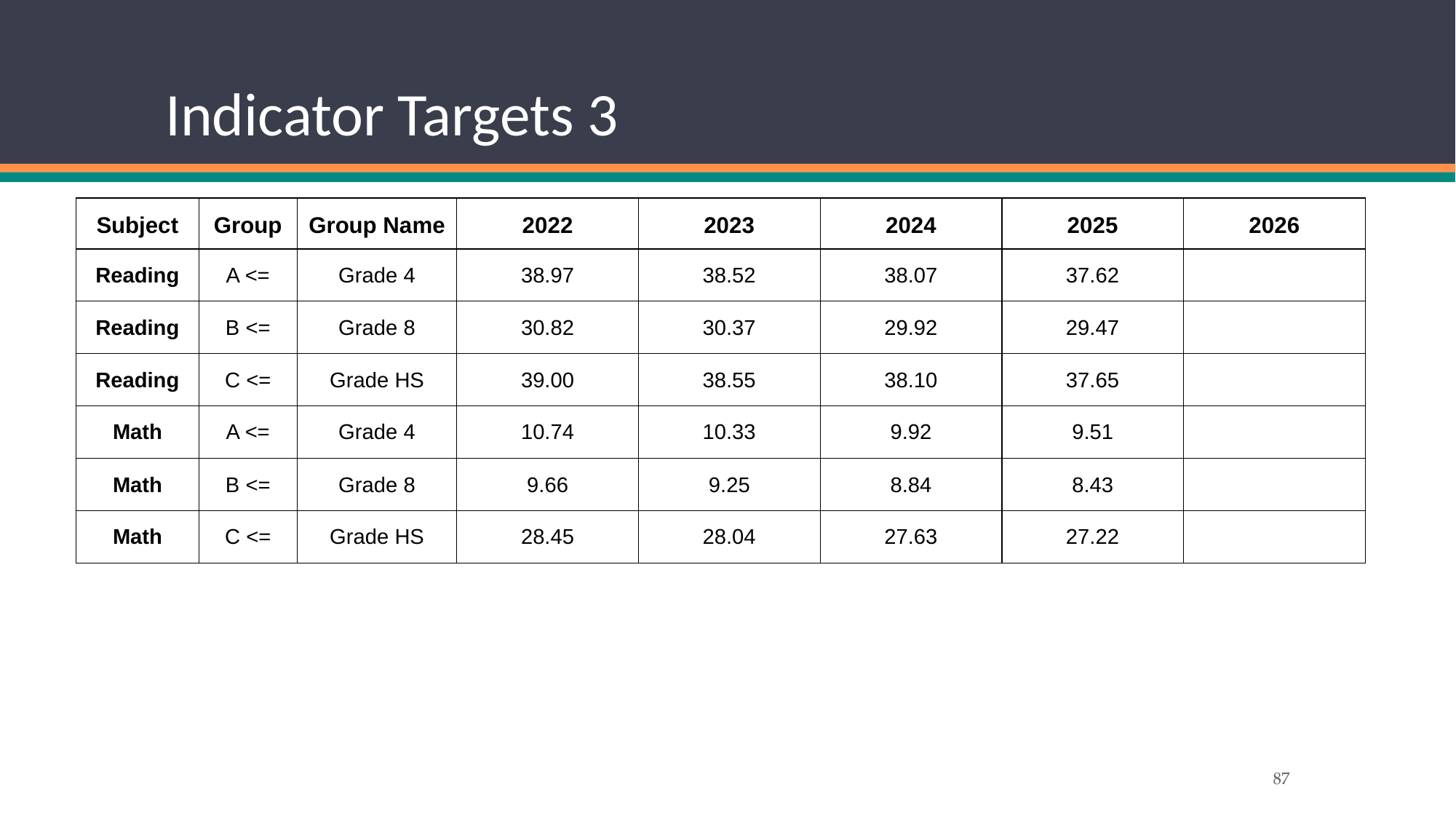

# Indicator Targets 3
| Subject | Group | Group Name | 2022 | 2023 | 2024 | 2025 | 2026 |
| --- | --- | --- | --- | --- | --- | --- | --- |
| Reading | A <= | Grade 4 | 38.97 | 38.52 | 38.07 | 37.62 |  |
| Reading | B <= | Grade 8 | 30.82 | 30.37 | 29.92 | 29.47 |  |
| Reading | C <= | Grade HS | 39.00 | 38.55 | 38.10 | 37.65 |  |
| Math | A <= | Grade 4 | 10.74 | 10.33 | 9.92 | 9.51 |  |
| Math | B <= | Grade 8 | 9.66 | 9.25 | 8.84 | 8.43 |  |
| Math | C <= | Grade HS | 28.45 | 28.04 | 27.63 | 27.22 |  |

87